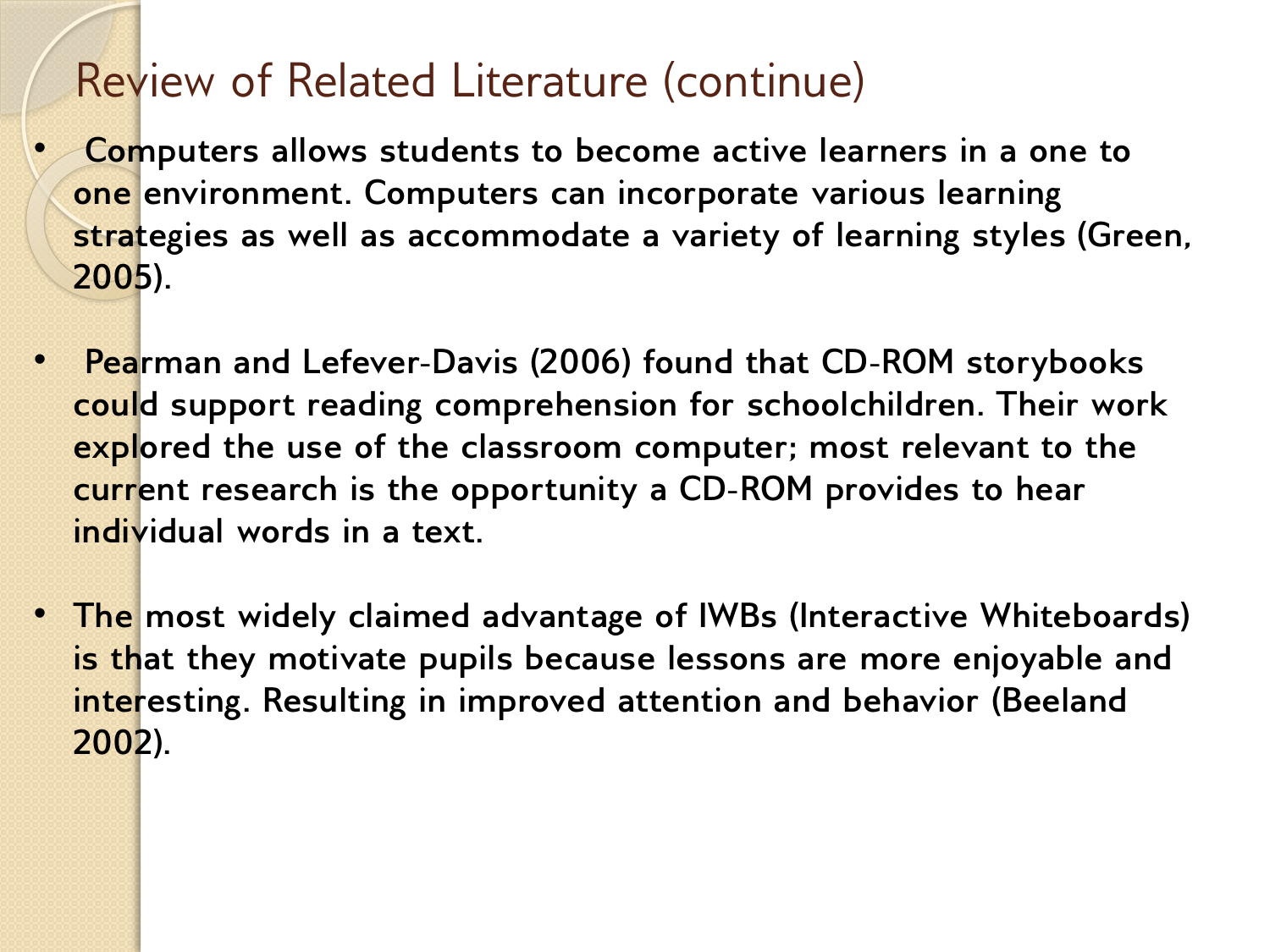

# Review of Related Literature (continue)
 Computers allows students to become active learners in a one to one environment. Computers can incorporate various learning strategies as well as accommodate a variety of learning styles (Green, 2005).

 Pearman and Lefever-Davis (2006) found that CD-ROM storybooks could support reading comprehension for schoolchildren. Their work explored the use of the classroom computer; most relevant to the current research is the opportunity a CD-ROM provides to hear individual words in a text.

The most widely claimed advantage of IWBs (Interactive Whiteboards) is that they motivate pupils because lessons are more enjoyable and interesting. Resulting in improved attention and behavior (Beeland 2002).